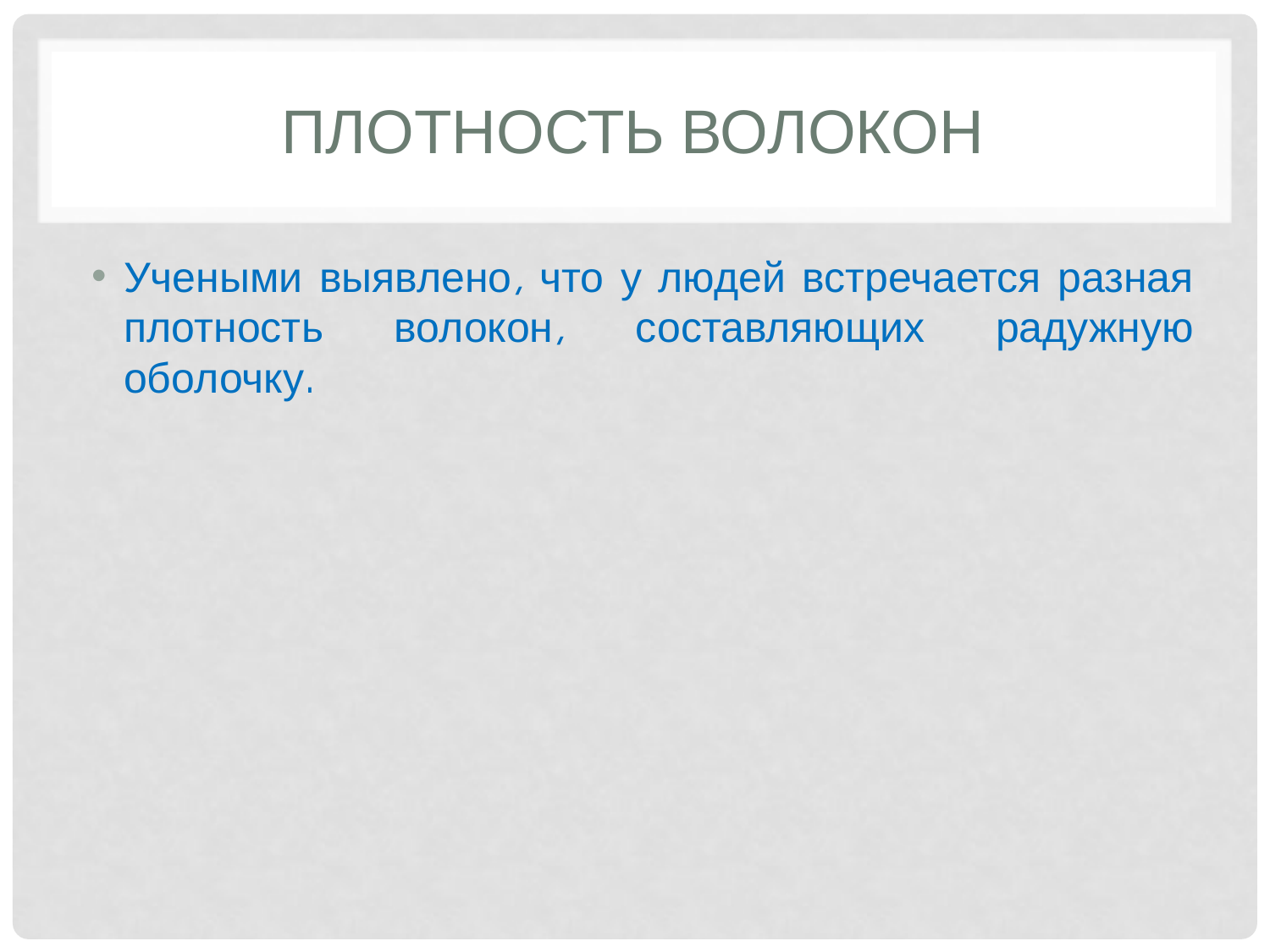

# Плотность волокон
Учеными выявлено, что у людей встречается разная плотность волокон, составляющих радужную оболочку.